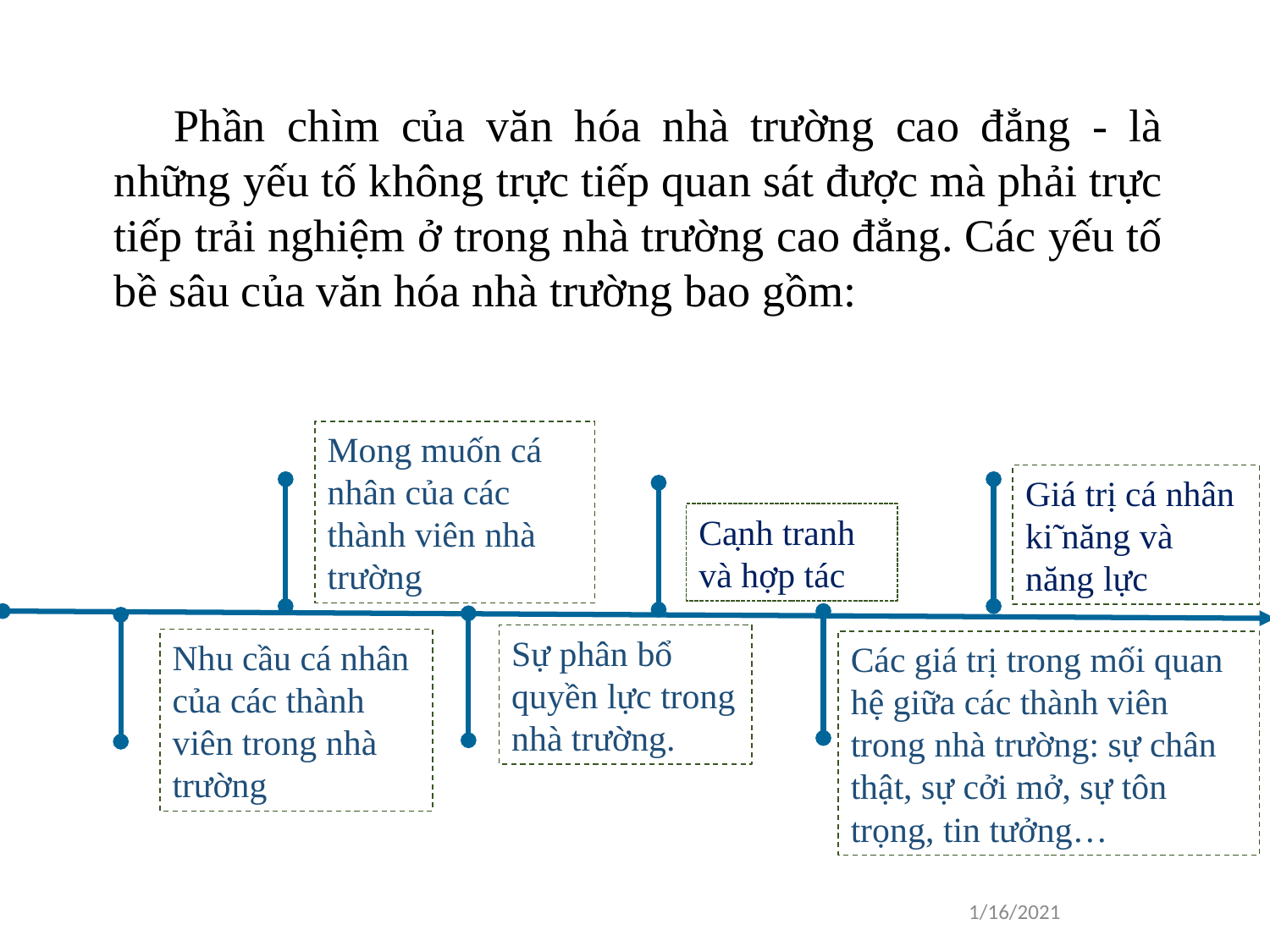

Phần chìm của văn hóa nhà trường cao đẳng - là những yếu tố không trực tiếp quan sát được mà phải trực tiếp trải nghiệm ở trong nhà trường cao đẳng. Các yếu tố bề sâu của văn hóa nhà trường bao gồm:
Mong muốn cá nhân của các thành viên nhà trường
Giá trị cá nhân
kĩ năng và năng lực
Cạnh tranh và hợp tác
Sự phân bổ quyền lực trong nhà trường.
Nhu cầu cá nhân của các thành viên trong nhà trường
Các giá trị trong mối quan hệ giữa các thành viên trong nhà trường: sự chân thật, sự cởi mở, sự tôn trọng, tin tưởng…
1/16/2021